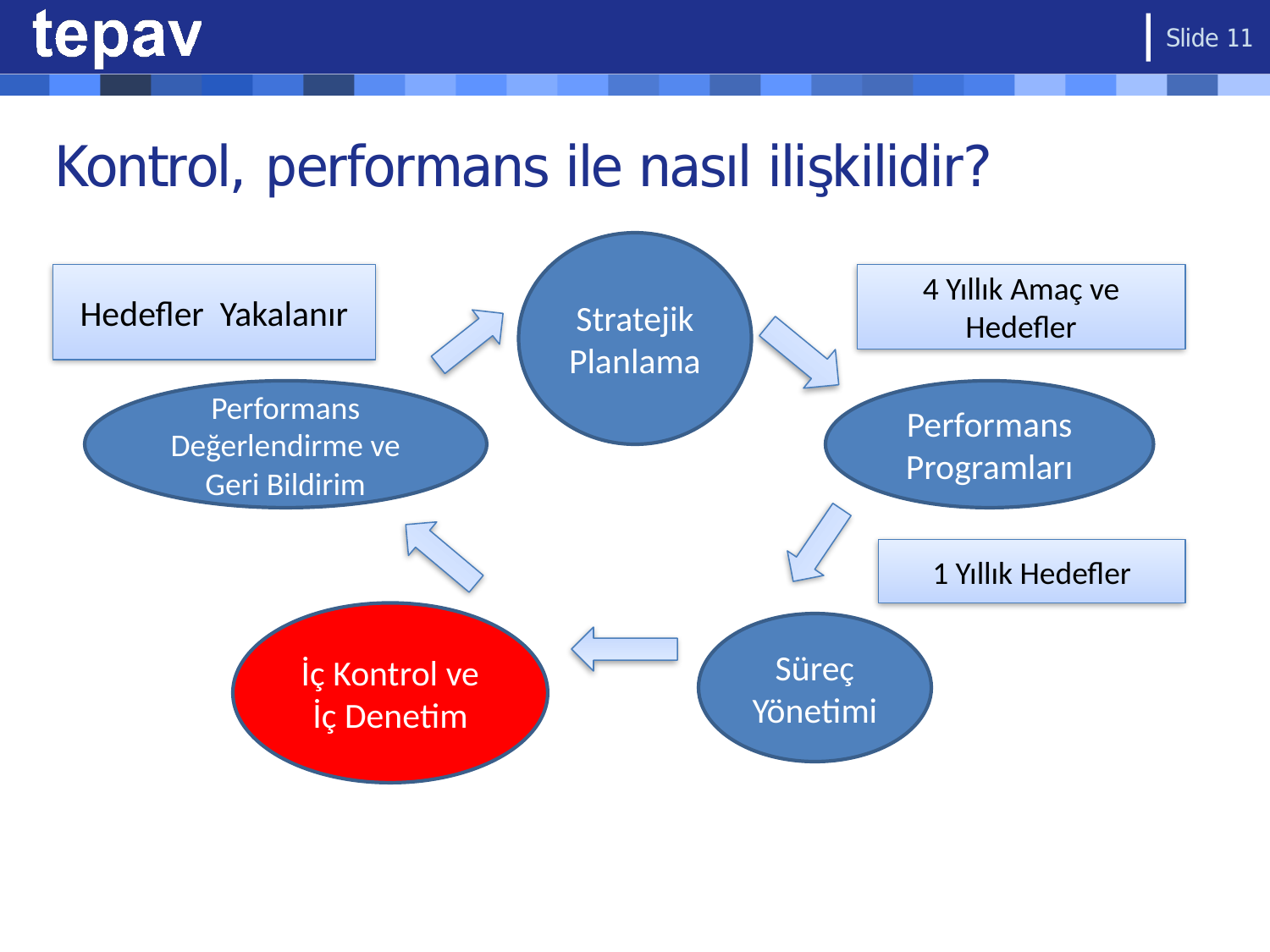

Slide 11
# Kontrol, performans ile nasıl ilişkilidir?
Stratejik Planlama
Hedefler  Yakalanır
4 Yıllık Amaç ve Hedefler

Performans Değerlendirme ve Geri Bildirim
Performans Programları

1 Yıllık Hedefler
İç Kontrol ve İç Denetim
Süreç Yönetimi